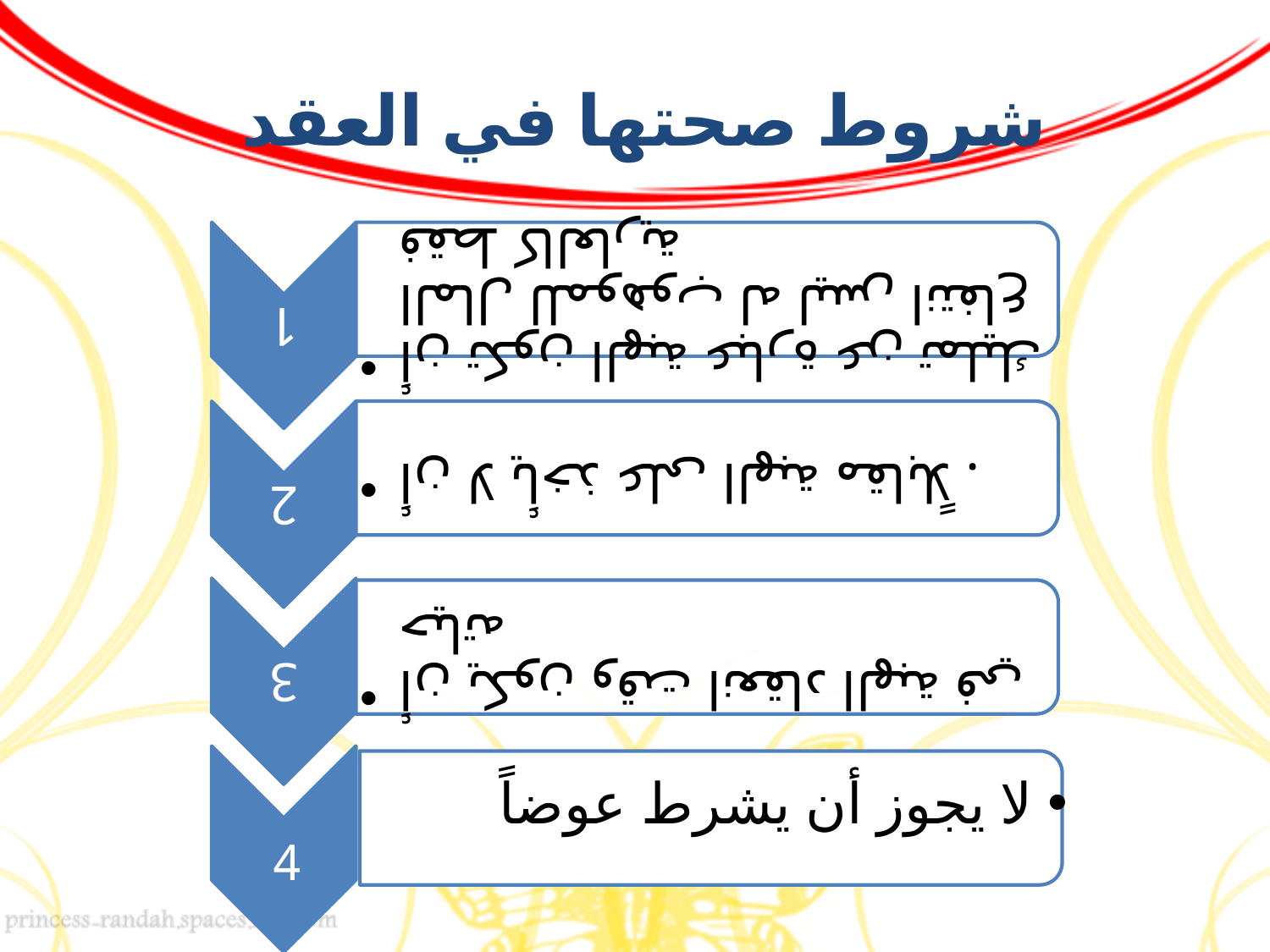

# شروط صحتها في العقد
1
أن تكون الهبة عبارة عن تمليك المال للموهوب له ليس انتفاع فقط كالعارية
2
أن لا يأخذ على الهبة مقابلاً .
3
أن يكون وقت انعقاد الهبة في حياته

 لا يجوز أن يشرط عوضاً
4